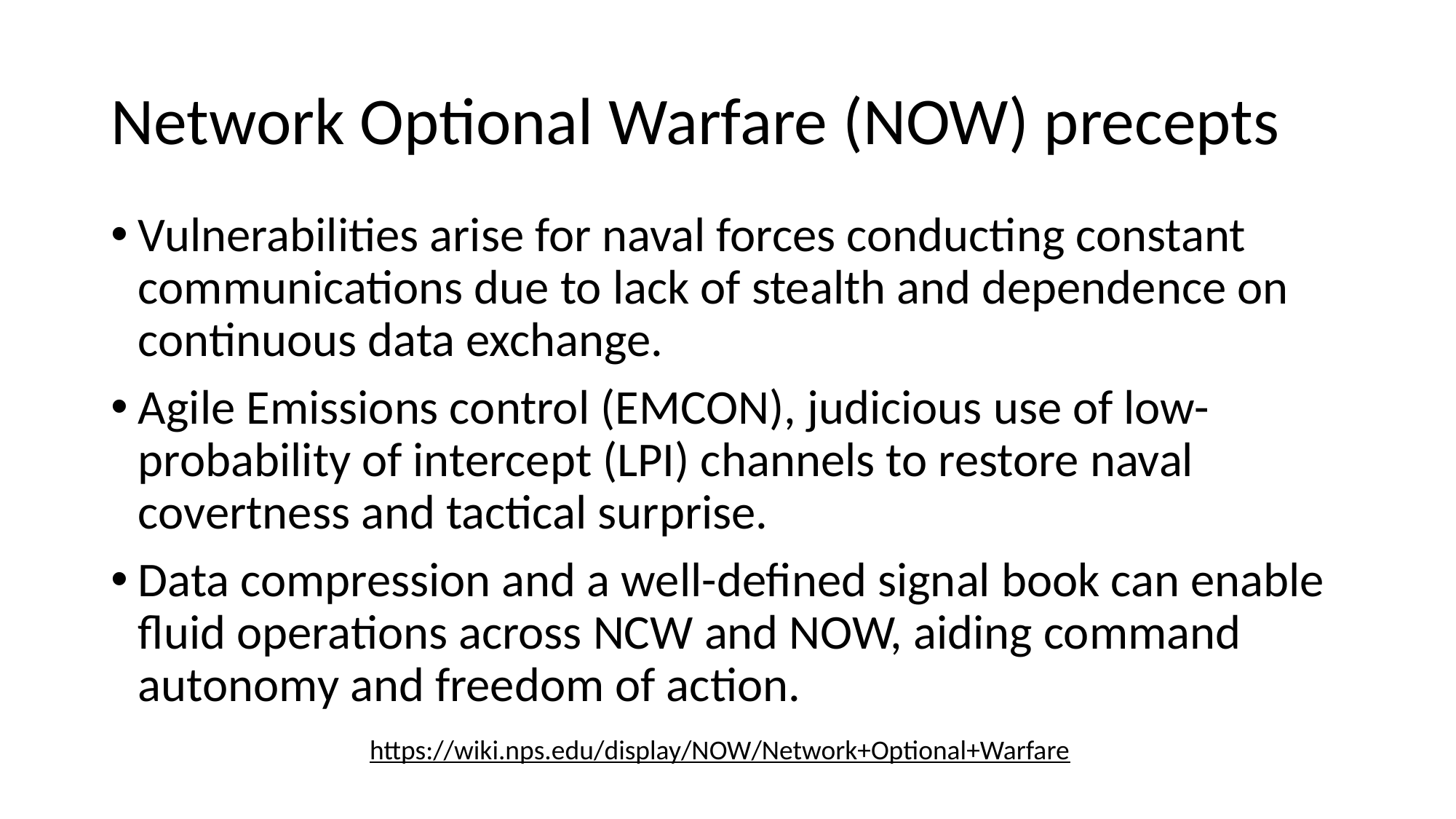

# Network Optional Warfare (NOW) precepts
Vulnerabilities arise for naval forces conducting constant communications due to lack of stealth and dependence on continuous data exchange.
Agile Emissions control (EMCON), judicious use of low-probability of intercept (LPI) channels to restore naval covertness and tactical surprise.
Data compression and a well-defined signal book can enable fluid operations across NCW and NOW, aiding command autonomy and freedom of action.
https://wiki.nps.edu/display/NOW/Network+Optional+Warfare